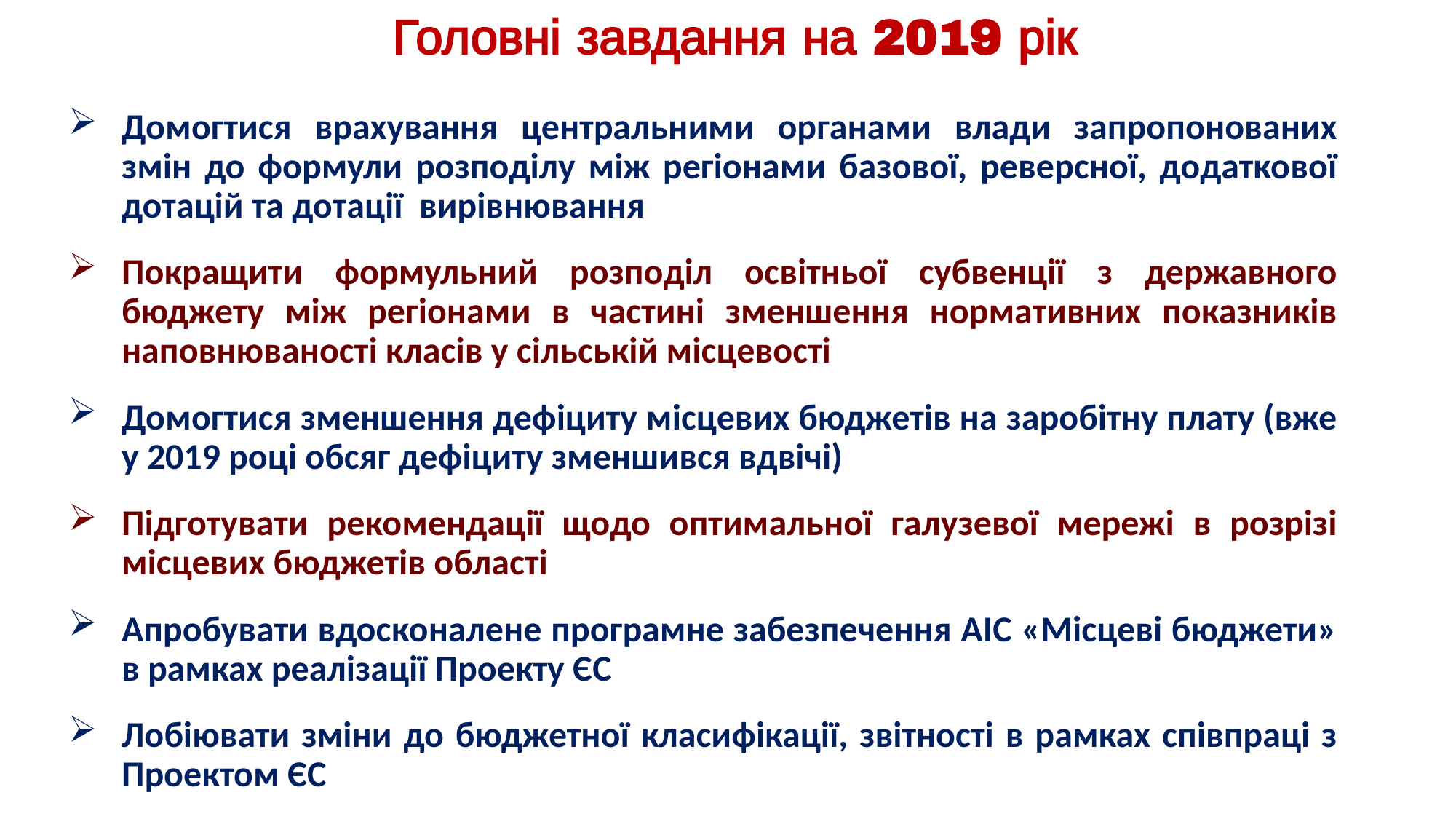

# Головні завдання на 2019 рік
Домогтися врахування центральними органами влади запропонованих змін до формули розподілу між регіонами базової, реверсної, додаткової дотацій та дотації  вирівнювання
Покращити формульний розподіл освітньої субвенції з державного бюджету між регіонами в частині зменшення нормативних показників наповнюваності класів у сільській місцевості
Домогтися зменшення дефіциту місцевих бюджетів на заробітну плату (вже у 2019 році обсяг дефіциту зменшився вдвічі)
Підготувати рекомендації щодо оптимальної галузевої мережі в розрізі місцевих бюджетів області
Апробувати вдосконалене програмне забезпечення АІС «Місцеві бюджети» в рамках реалізації Проекту ЄС
Лобіювати зміни до бюджетної класифікації, звітності в рамках співпраці з Проектом ЄС